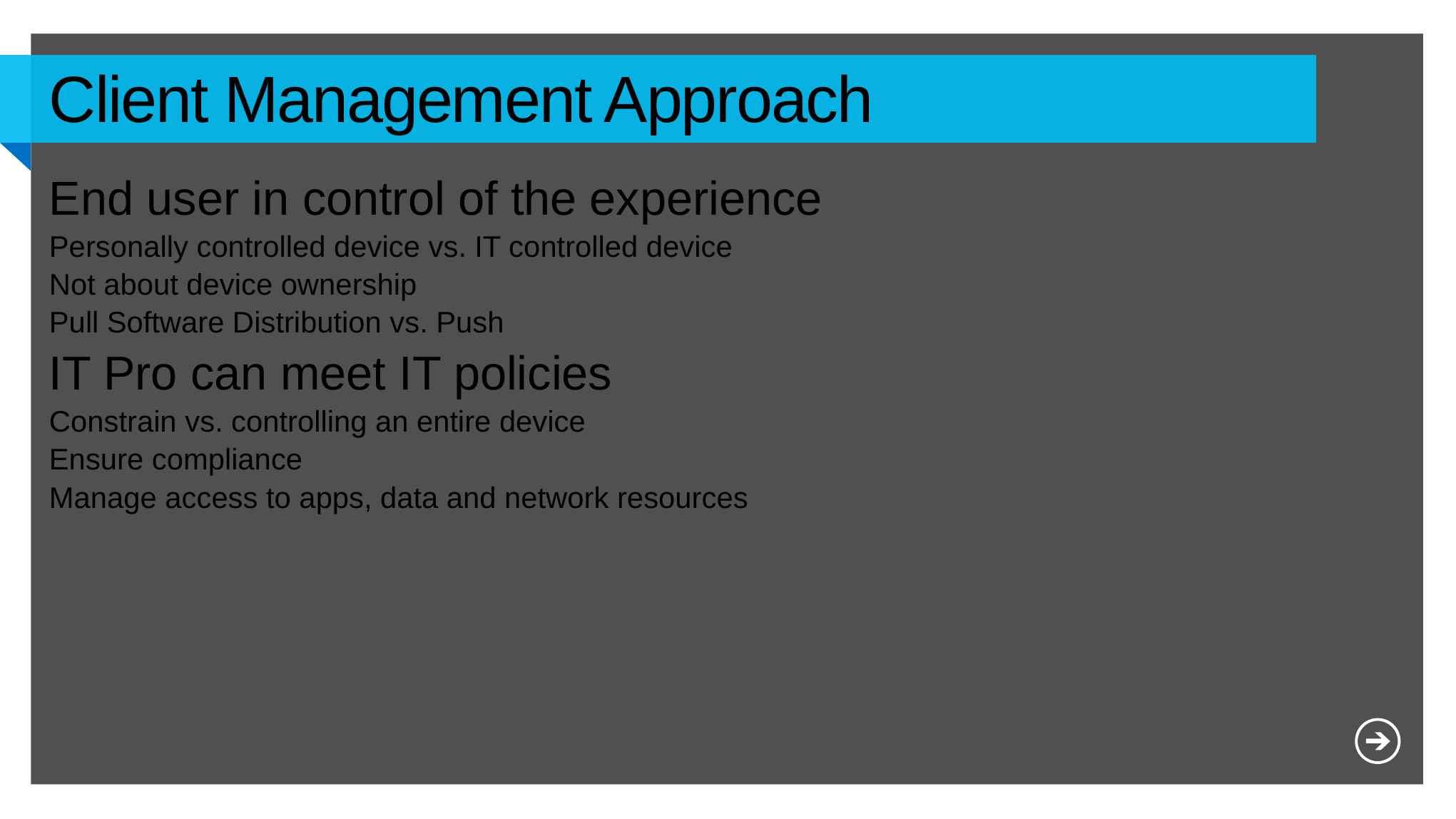

# Client Management Approach
End user in control of the experience
Personally controlled device vs. IT controlled device
Not about device ownership
Pull Software Distribution vs. Push
IT Pro can meet IT policies
Constrain vs. controlling an entire device
Ensure compliance
Manage access to apps, data and network resources